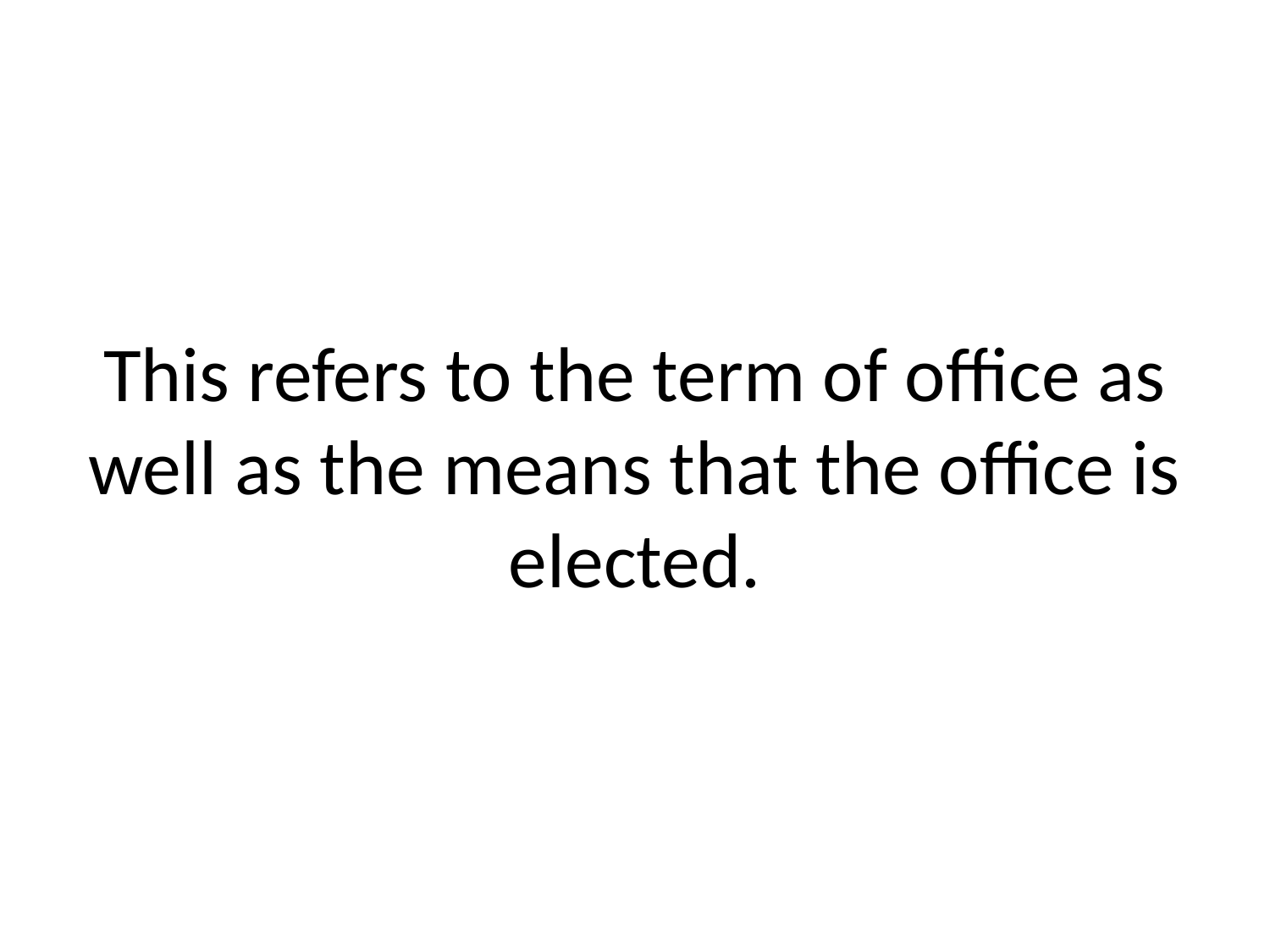

# This refers to the term of office as well as the means that the office is elected.